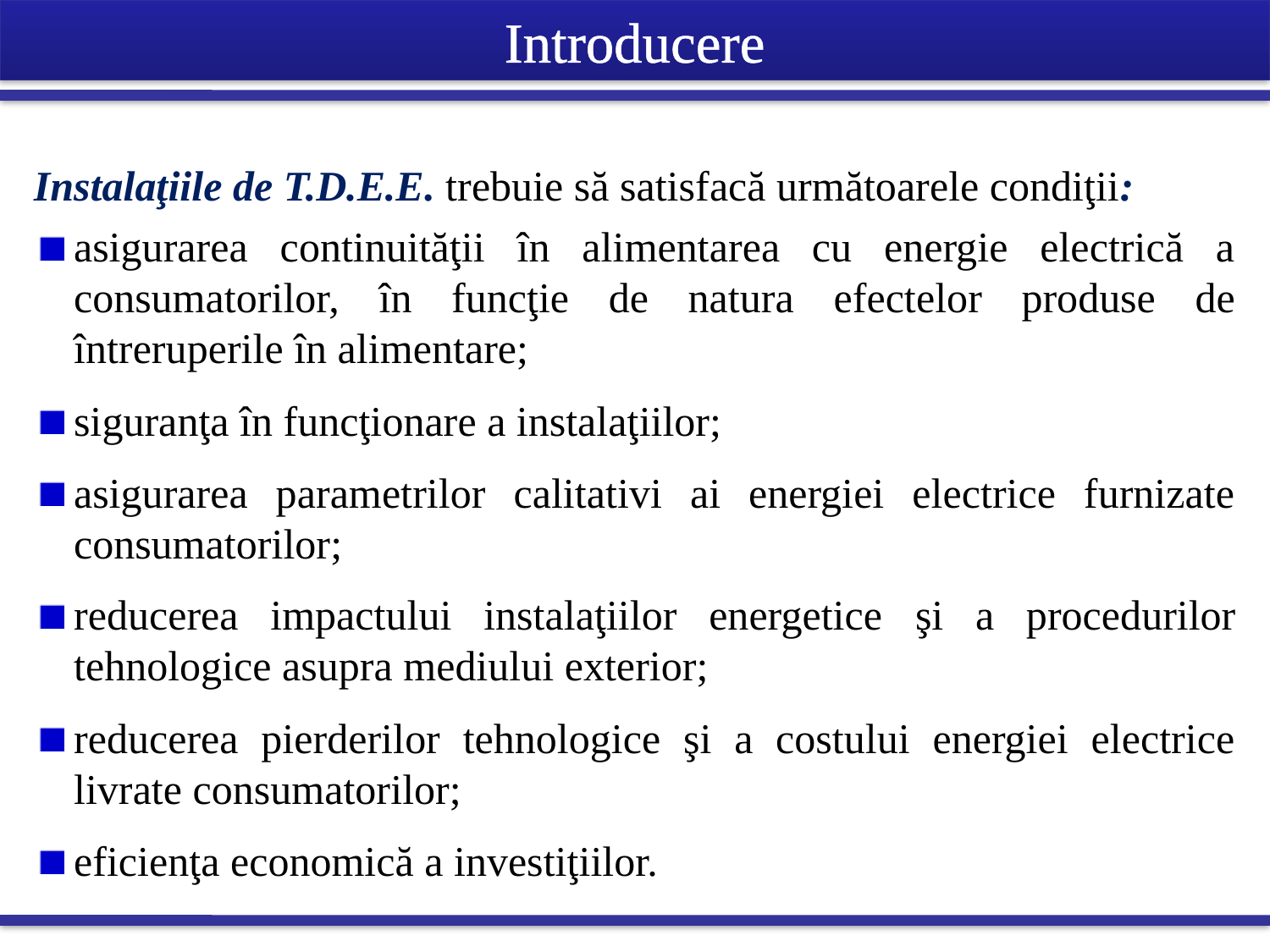

Introducere

Instalaţiile de T.D.E.E. trebuie să satisfacă următoarele condiţii:
asigurarea continuităţii în alimentarea cu energie electrică a consumatorilor, în funcţie de natura efectelor produse de întreruperile în alimentare;
siguranţa în funcţionare a instalaţiilor;
asigurarea parametrilor calitativi ai energiei electrice furnizate consumatorilor;
reducerea impactului instalaţiilor energetice şi a procedurilor tehnologice asupra mediului exterior;
reducerea pierderilor tehnologice şi a costului energiei electrice livrate consumatorilor;
eficienţa economică a investiţiilor.